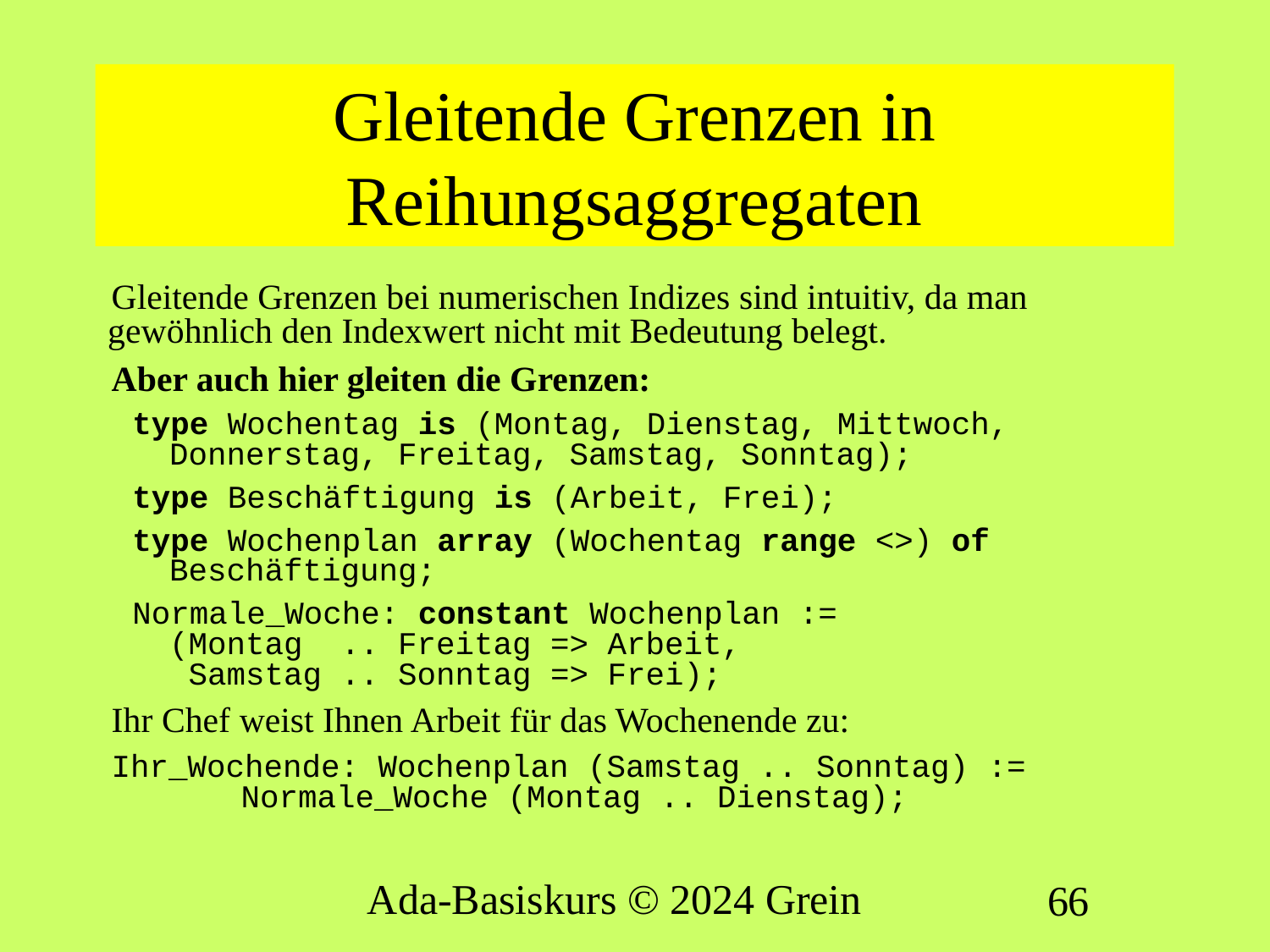

# Gleitende Grenzen in Reihungsaggregaten
Gleitende Grenzen bei numerischen Indizes sind intuitiv, da man gewöhnlich den Indexwert nicht mit Bedeutung belegt.
Aber auch hier gleiten die Grenzen:
type Wochentag is (Montag, Dienstag, Mittwoch, Donnerstag, Freitag, Samstag, Sonntag);
type Beschäftigung is (Arbeit, Frei);
type Wochenplan array (Wochentag range <>) of Beschäftigung;
Normale_Woche: constant Wochenplan :=
(Montag  .. Freitag => Arbeit,
 Samstag .. Sonntag => Frei);
Ihr Chef weist Ihnen Arbeit für das Wochenende zu:
Ihr_Wochende: Wochenplan (Samstag .. Sonntag) :=
       Normale_Woche (Montag .. Dienstag);
Ada-Basiskurs © 2024 Grein
66